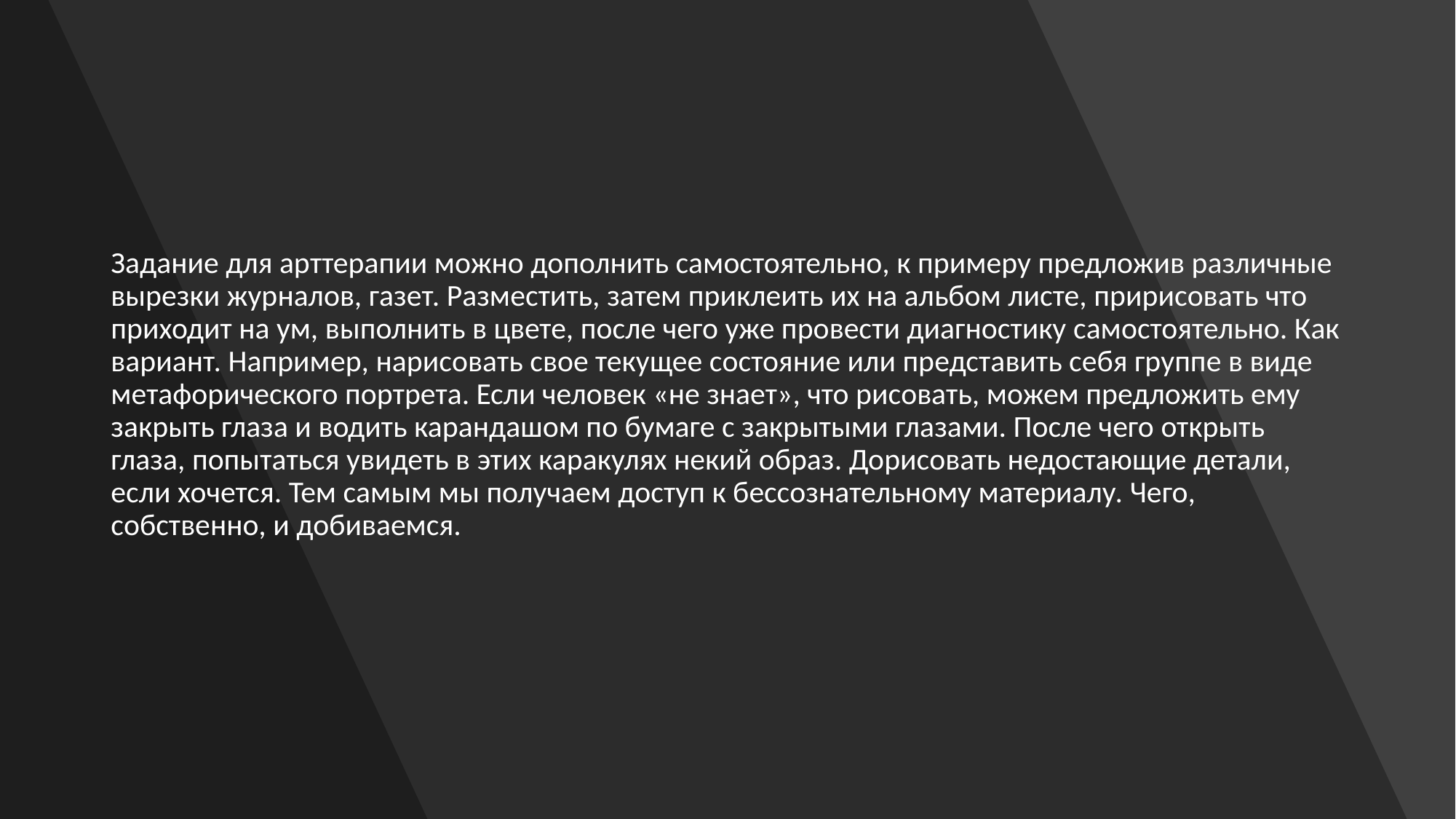

Задание для арттерапии можно дополнить самостоятельно, к примеру предложив различные вырезки журналов, газет. Разместить, затем приклеить их на альбом листе, пририсовать что приходит на ум, выполнить в цвете, после чего уже провести диагностику самостоятельно. Как вариант. Например, нарисовать свое текущее состояние или представить себя группе в виде метафорического портрета. Если человек «не знает», что рисовать, можем предложить ему закрыть глаза и водить карандашом по бумаге с закрытыми глазами. После чего открыть глаза, попытаться увидеть в этих каракулях некий образ. Дорисовать недостающие детали, если хочется. Тем самым мы получаем доступ к бессознательному материалу. Чего, собственно, и добиваемся.